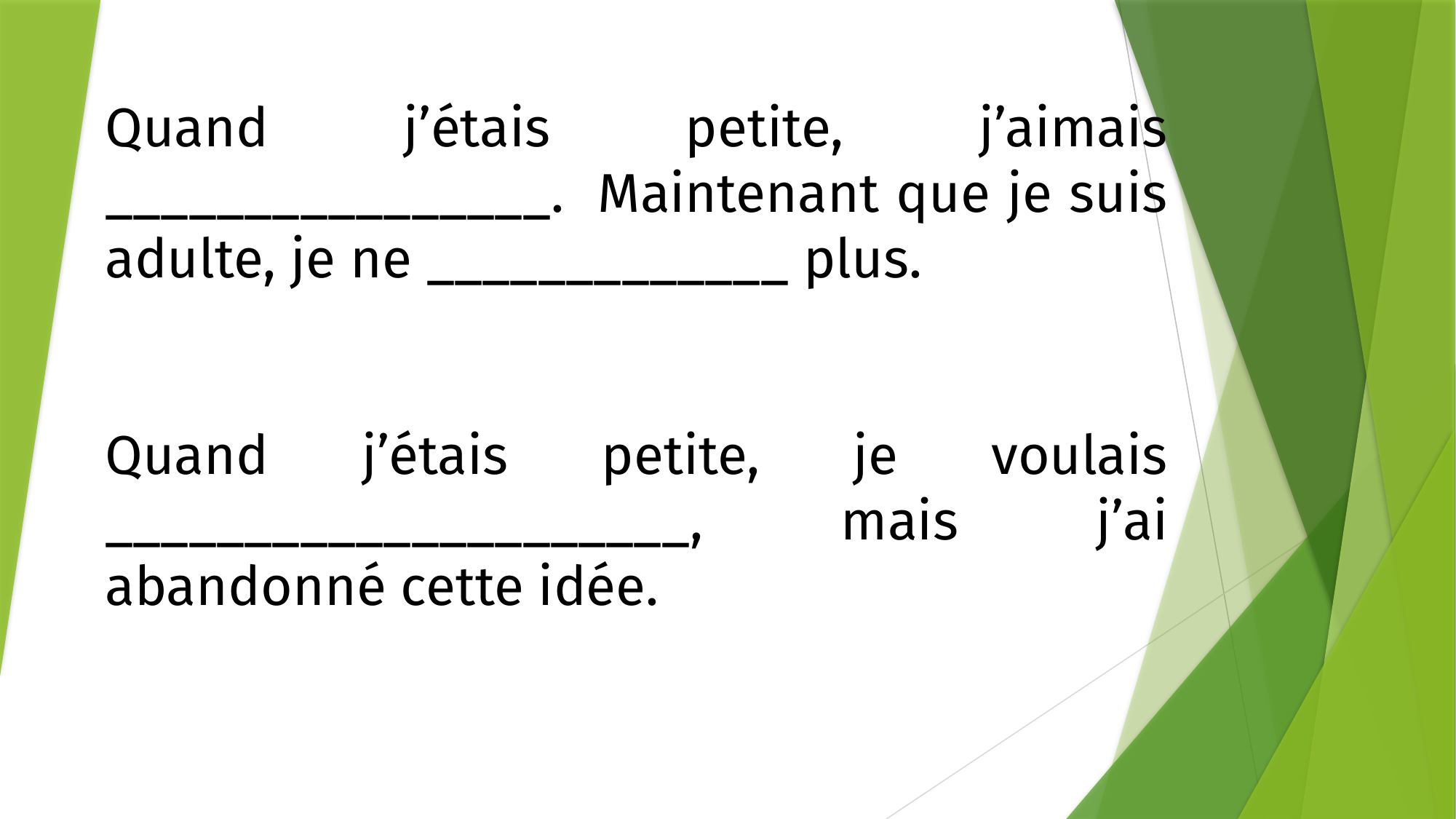

Quand j’étais petite, j’aimais ________________.  Maintenant que je suis adulte, je ne _____________ plus.

Quand j’étais petite, je voulais _____________________, mais j’ai abandonné cette idée.